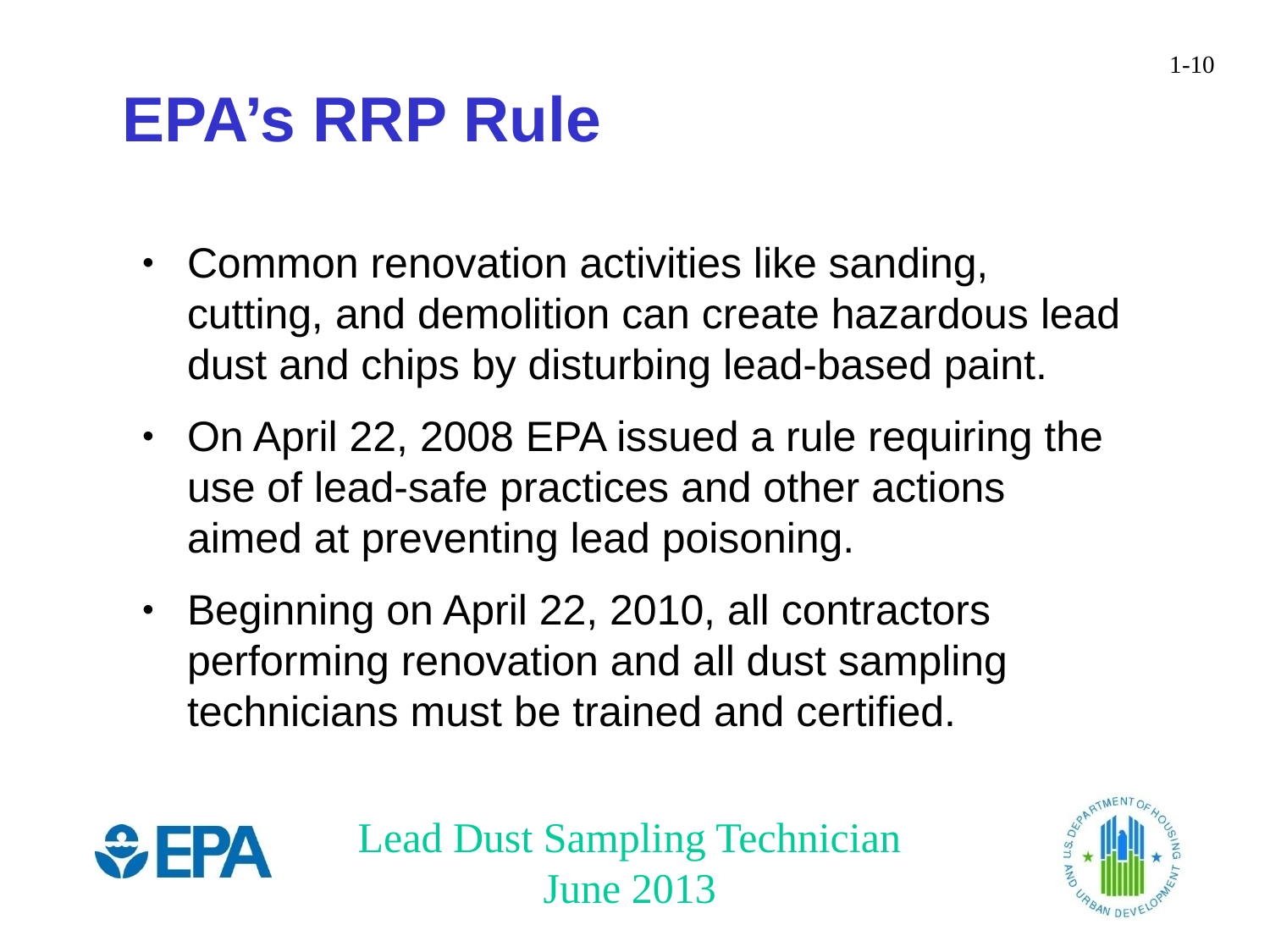

EPA’s RRP Rule
Common renovation activities like sanding, cutting, and demolition can create hazardous lead dust and chips by disturbing lead-based paint.
On April 22, 2008 EPA issued a rule requiring the use of lead-safe practices and other actions aimed at preventing lead poisoning.
Beginning on April 22, 2010, all contractors performing renovation and all dust sampling technicians must be trained and certified.